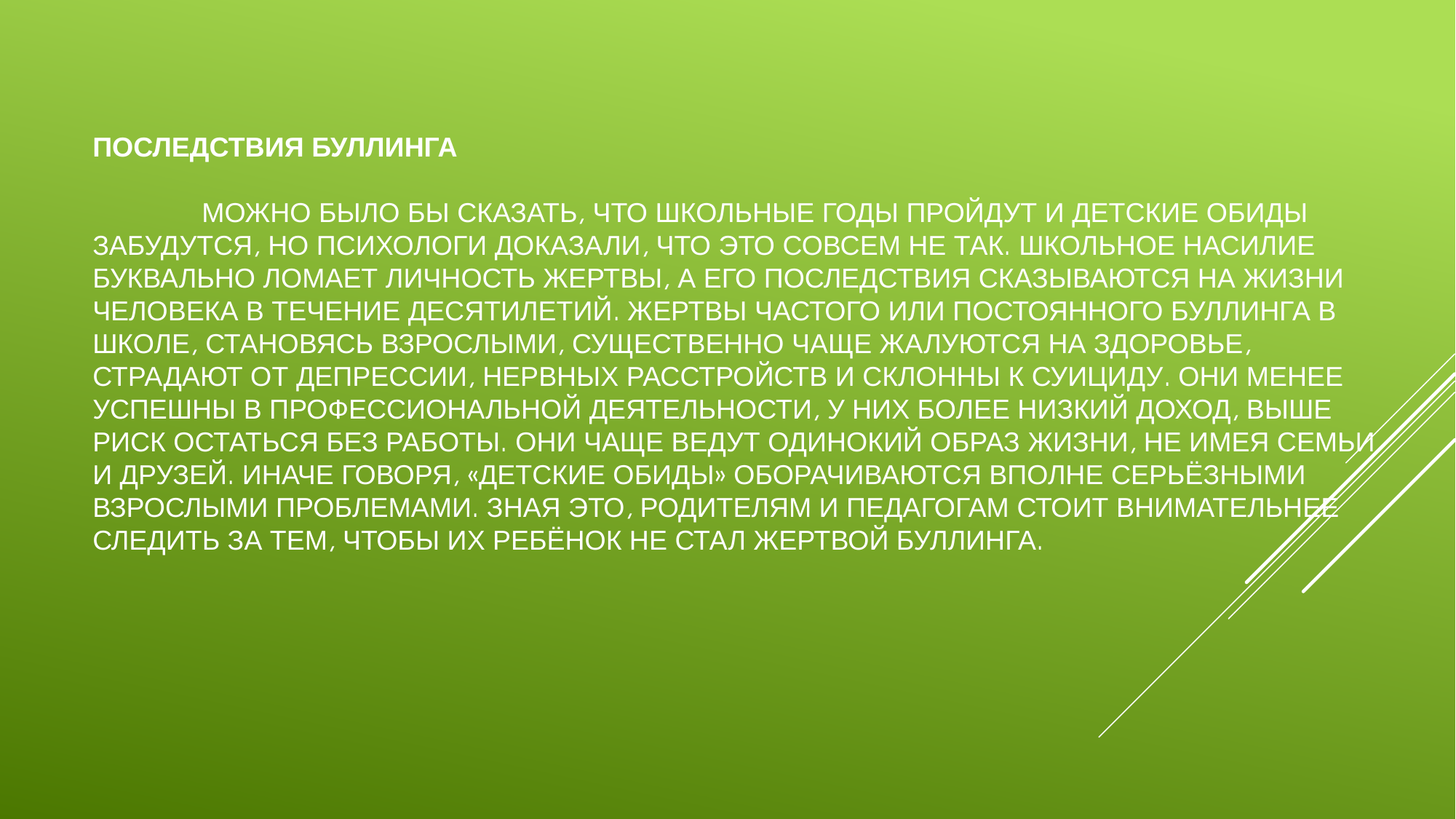

# Последствия буллинга Можно было бы сказать, что школьные годы пройдут и детские обиды забудутся, но психологи доказали, что это совсем не так. Школьное насилие буквально ломает личность жертвы, а его последствия сказываются на жизни человека в течение десятилетий. Жертвы частого или постоянного буллинга в школе, становясь взрослыми, существенно чаще жалуются на здоровье, страдают от депрессии, нервных расстройств и склонны к суициду. Они менее успешны в профессиональной деятельности, у них более низкий доход, выше риск остаться без работы. Они чаще ведут одинокий образ жизни, не имея семьи и друзей. Иначе говоря, «детские обиды» оборачиваются вполне серьёзными взрослыми проблемами. Зная это, родителям и педагогам стоит внимательнее следить за тем, чтобы их ребёнок не стал жертвой буллинга.